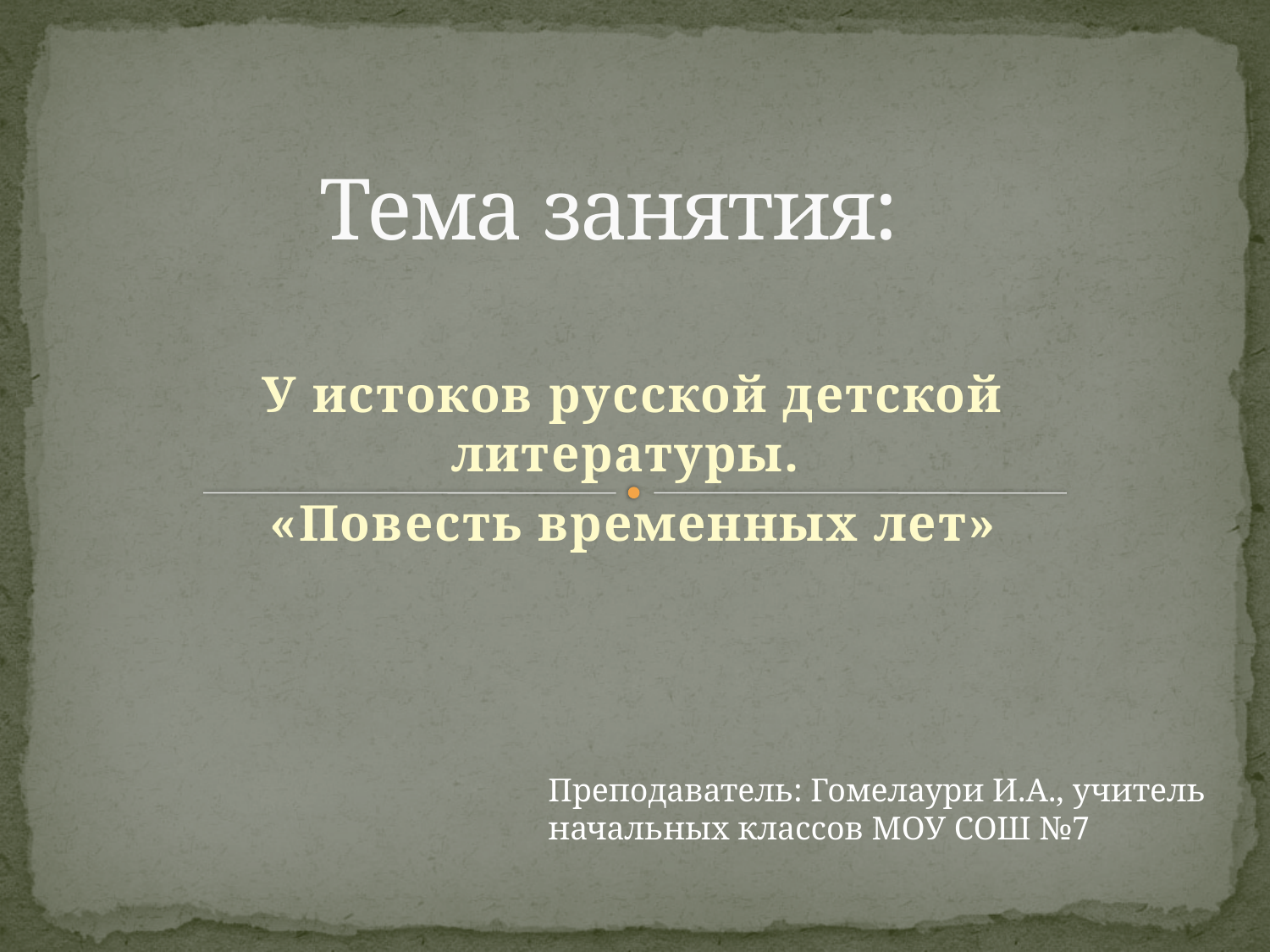

# Тема занятия:
У истоков русской детской литературы.
«Повесть временных лет»
Преподаватель: Гомелаури И.А., учитель начальных классов МОУ СОШ №7